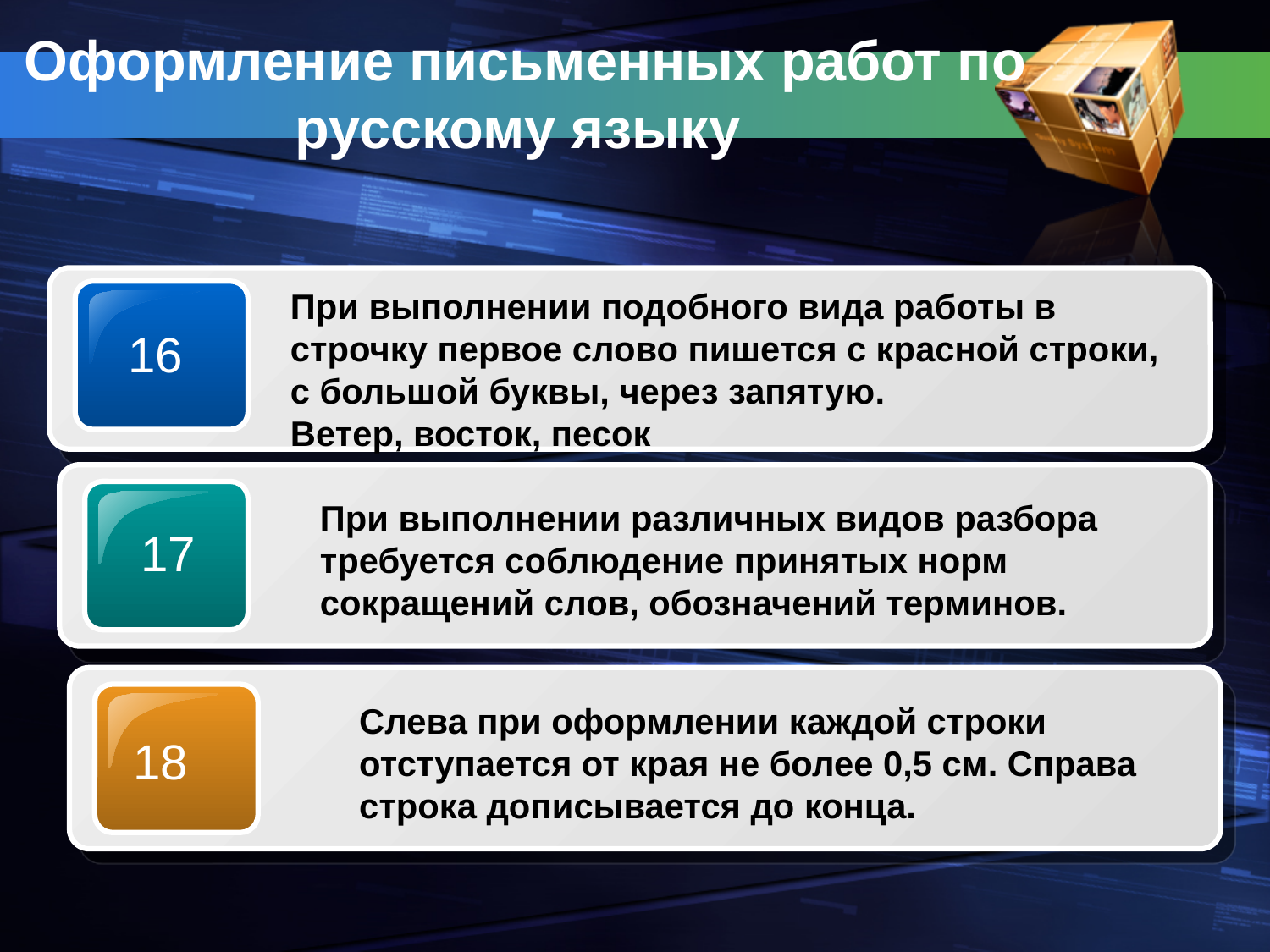

# Оформление письменных работ по русскому языку

При выполнении подобного вида работы в строчку первое слово пишется с красной строки, с большой буквы, через запятую.
Ветер, восток, песок

16

При выполнении различных видов разбора требуется соблюдение принятых норм сокращений слов, обозначений терминов.

17

Слева при оформлении каждой строки отступается от края не более 0,5 см. Справа строка дописывается до конца.

18